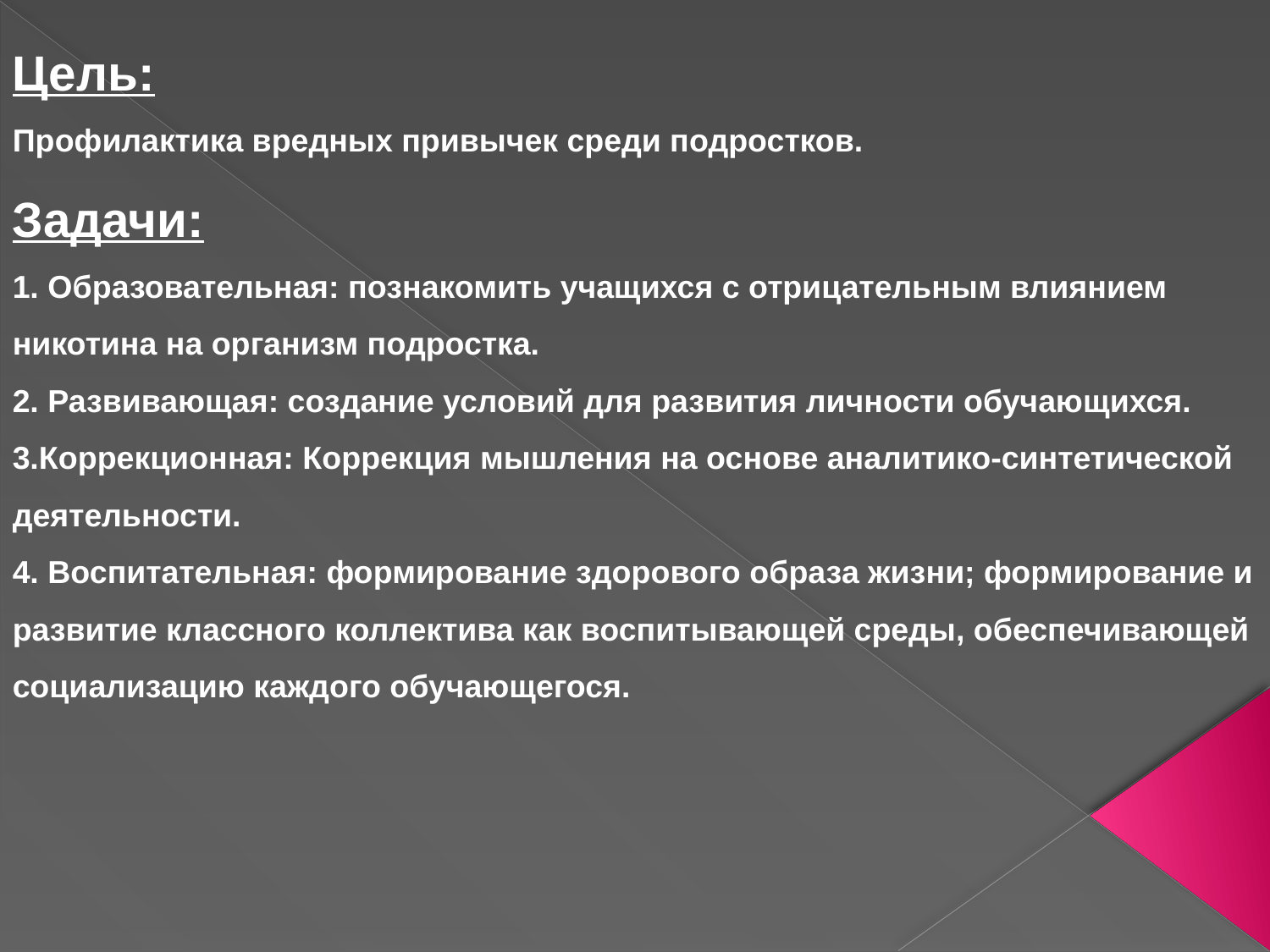

Цель:
Профилактика вредных привычек среди подростков.
Задачи:
1. Образовательная: познакомить учащихся с отрицательным влиянием никотина на организм подростка.
2. Развивающая: создание условий для развития личности обучающихся.
3.Коррекционная: Коррекция мышления на основе аналитико-синтетической деятельности.
4. Воспитательная: формирование здорового образа жизни; формирование и развитие классного коллектива как воспитывающей среды, обеспечивающей социализацию каждого обучающегося.